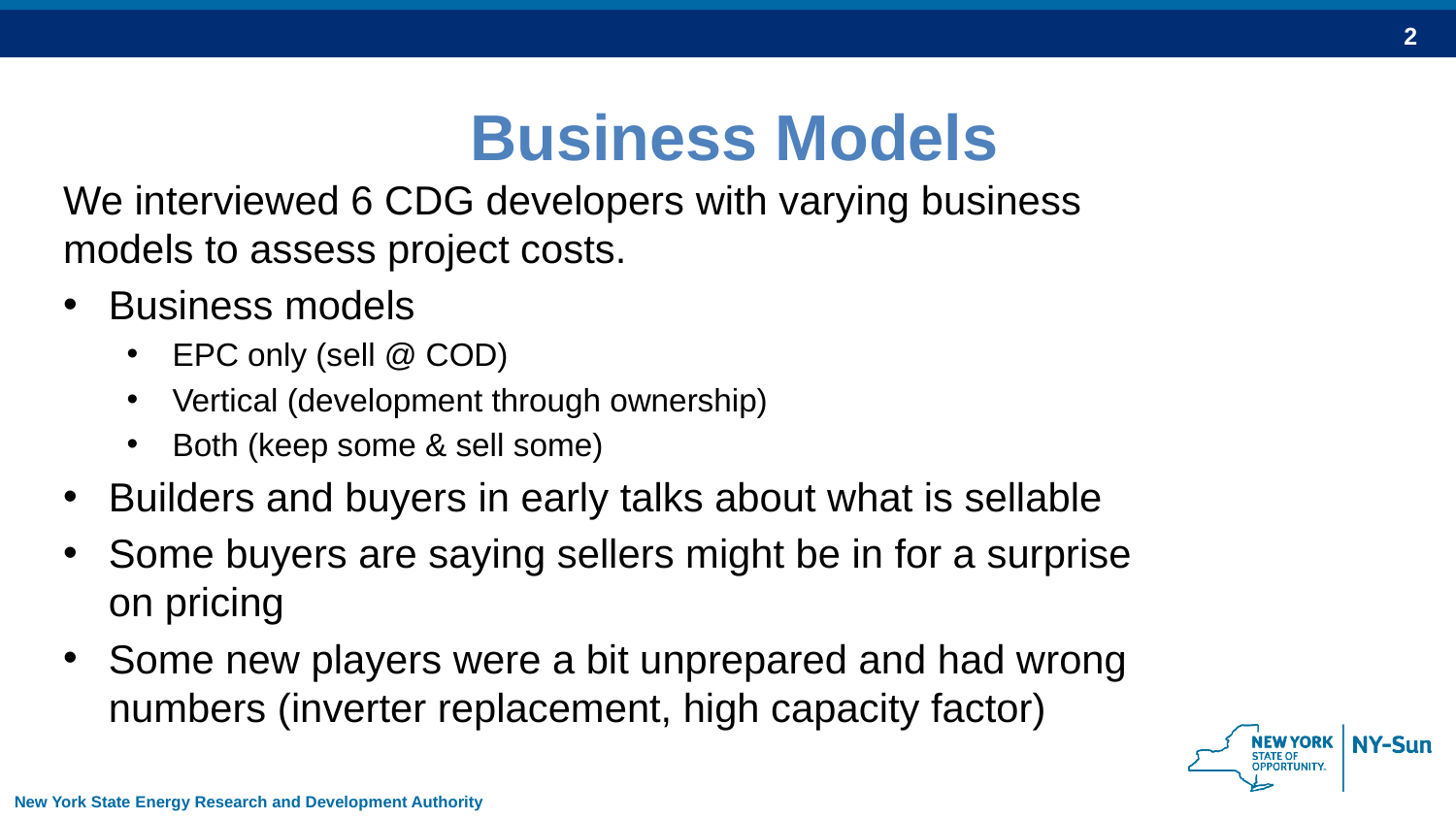

# Business Models
We interviewed 6 CDG developers with varying business models to assess project costs.
Business models
EPC only (sell @ COD)
Vertical (development through ownership)
Both (keep some & sell some)
Builders and buyers in early talks about what is sellable
Some buyers are saying sellers might be in for a surprise on pricing
Some new players were a bit unprepared and had wrong numbers (inverter replacement, high capacity factor)